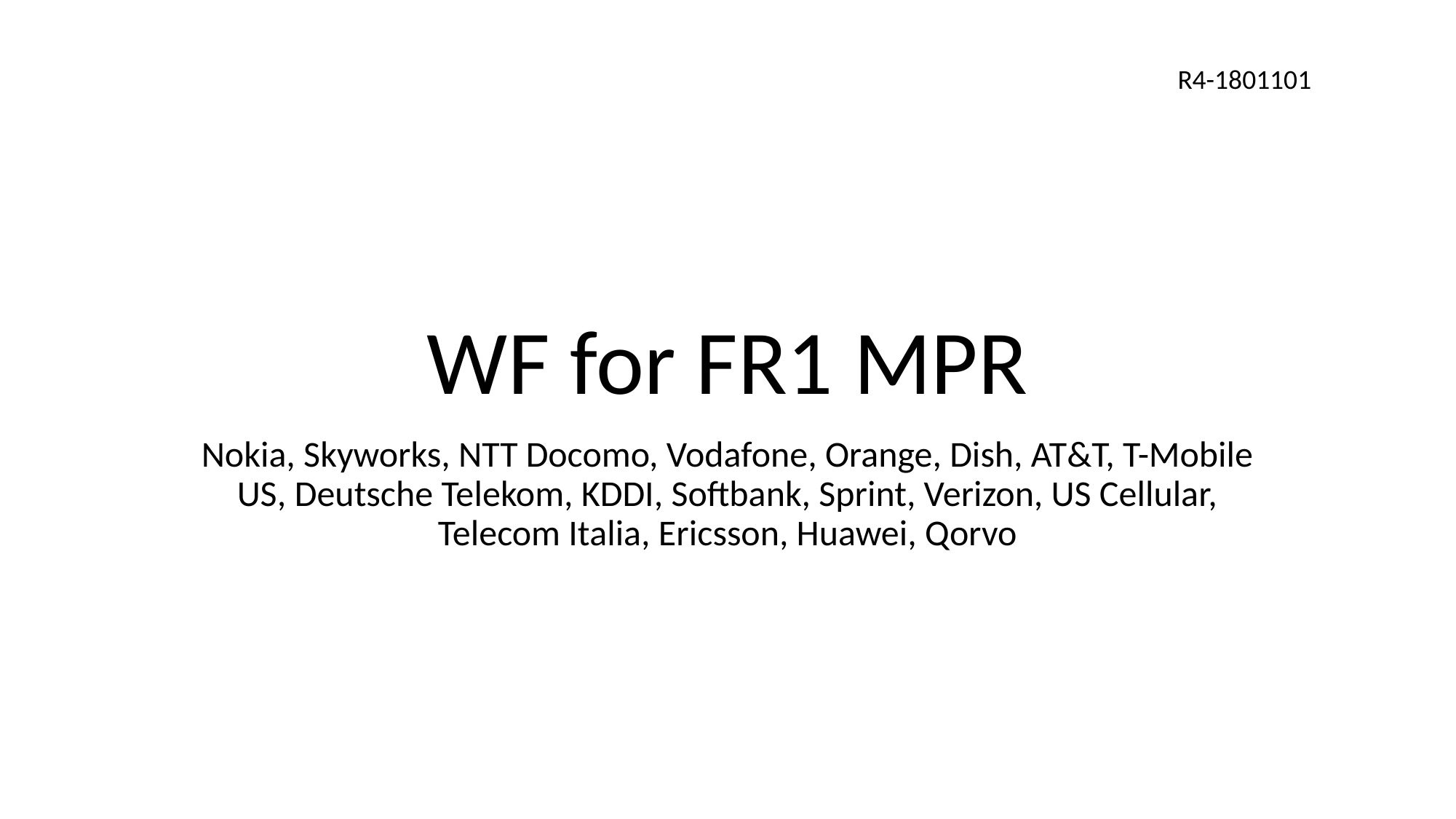

R4-1801101
# WF for FR1 MPR
Nokia, Skyworks, NTT Docomo, Vodafone, Orange, Dish, AT&T, T-Mobile US, Deutsche Telekom, KDDI, Softbank, Sprint, Verizon, US Cellular, Telecom Italia, Ericsson, Huawei, Qorvo